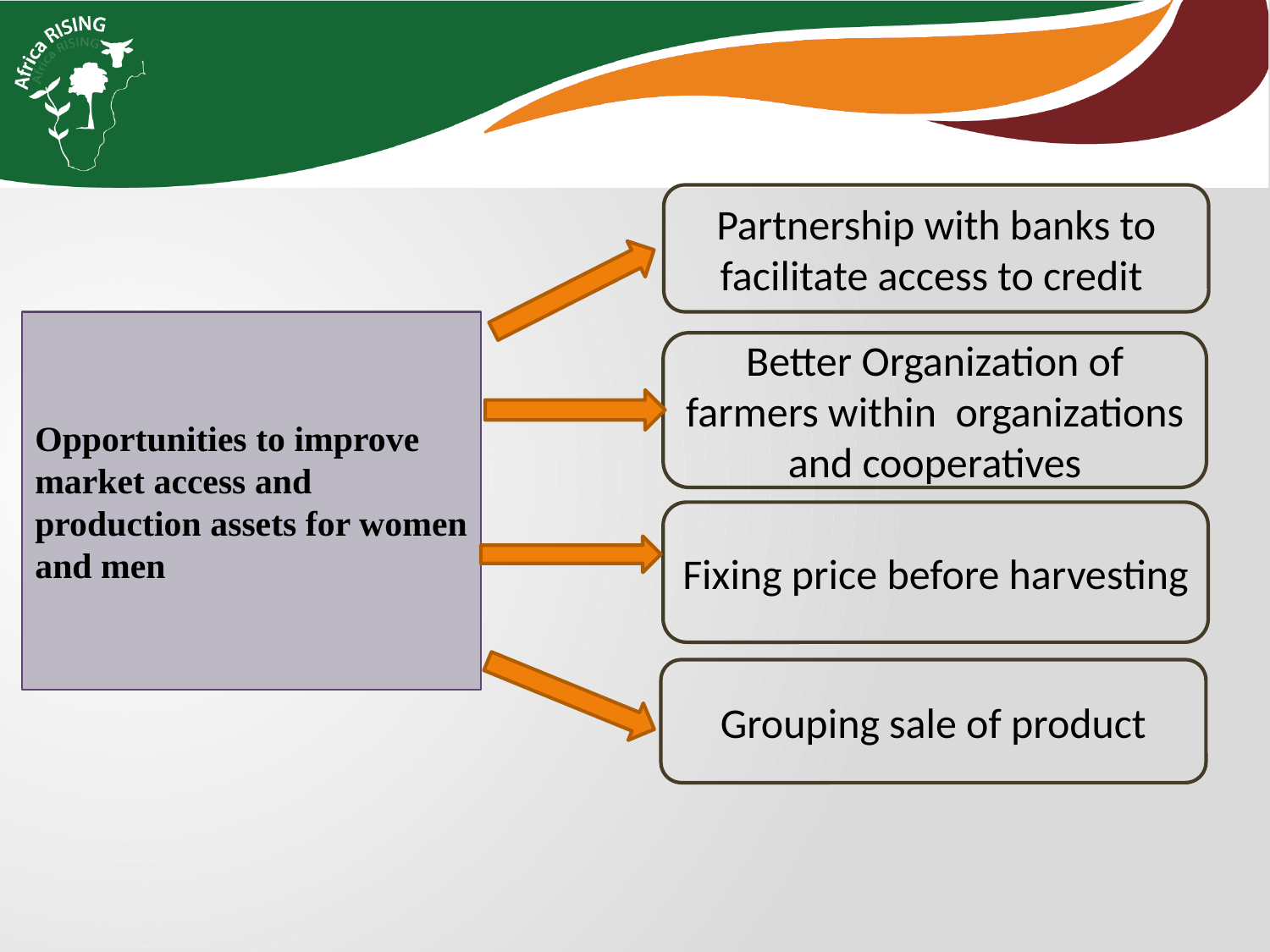

Partnership with banks to facilitate access to credit

Opportunities to improve market access and production assets for women and men
Better Organization of farmers within  organizations and cooperatives

Fixing price before harvesting

Grouping sale of product